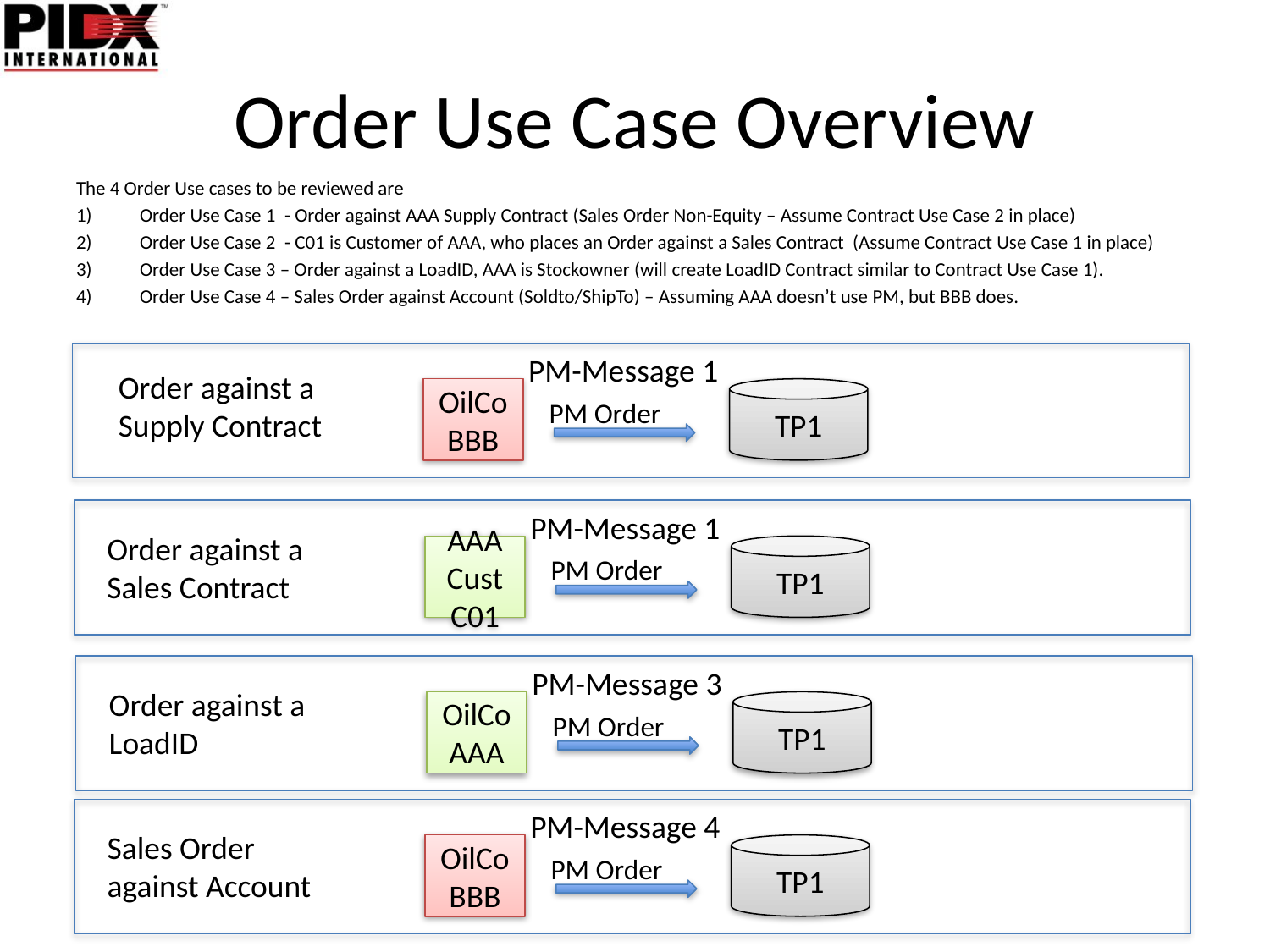

# Order Use Case Overview
The 4 Order Use cases to be reviewed are
Order Use Case 1  - Order against AAA Supply Contract (Sales Order Non-Equity – Assume Contract Use Case 2 in place)
Order Use Case 2  - C01 is Customer of AAA, who places an Order against a Sales Contract  (Assume Contract Use Case 1 in place)
Order Use Case 3 – Order against a LoadID, AAA is Stockowner (will create LoadID Contract similar to Contract Use Case 1).
Order Use Case 4 – Sales Order against Account (Soldto/ShipTo) – Assuming AAA doesn’t use PM, but BBB does.

PM-Message 1
Order against a Supply Contract
OilCo
BBB
TP1
PM Order

PM-Message 1
Order against a Sales Contract
AAA Cust
C01
TP1
PM Order

PM-Message 3
Order against a LoadID
OilCo
AAA
TP1
PM Order

PM-Message 4
Sales Order against Account
OilCo
BBB
TP1
PM Order